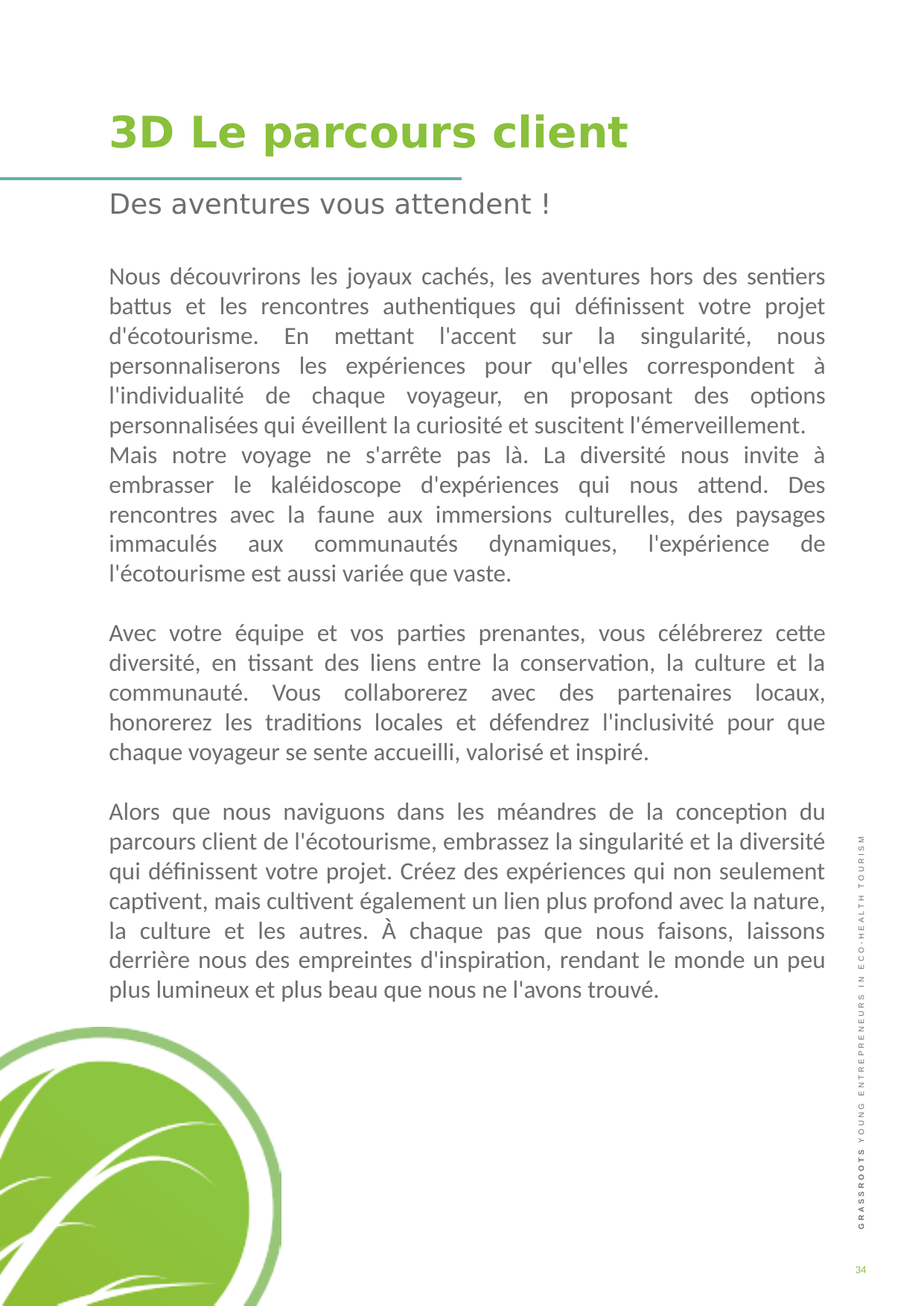

3D Le parcours client
Des aventures vous attendent !
Nous découvrirons les joyaux cachés, les aventures hors des sentiers battus et les rencontres authentiques qui définissent votre projet d'écotourisme. En mettant l'accent sur la singularité, nous personnaliserons les expériences pour qu'elles correspondent à l'individualité de chaque voyageur, en proposant des options personnalisées qui éveillent la curiosité et suscitent l'émerveillement.
Mais notre voyage ne s'arrête pas là. La diversité nous invite à embrasser le kaléidoscope d'expériences qui nous attend. Des rencontres avec la faune aux immersions culturelles, des paysages immaculés aux communautés dynamiques, l'expérience de l'écotourisme est aussi variée que vaste.

Avec votre équipe et vos parties prenantes, vous célébrerez cette diversité, en tissant des liens entre la conservation, la culture et la communauté. Vous collaborerez avec des partenaires locaux, honorerez les traditions locales et défendrez l'inclusivité pour que chaque voyageur se sente accueilli, valorisé et inspiré.

Alors que nous naviguons dans les méandres de la conception du parcours client de l'écotourisme, embrassez la singularité et la diversité qui définissent votre projet. Créez des expériences qui non seulement captivent, mais cultivent également un lien plus profond avec la nature, la culture et les autres. À chaque pas que nous faisons, laissons derrière nous des empreintes d'inspiration, rendant le monde un peu plus lumineux et plus beau que nous ne l'avons trouvé.

34